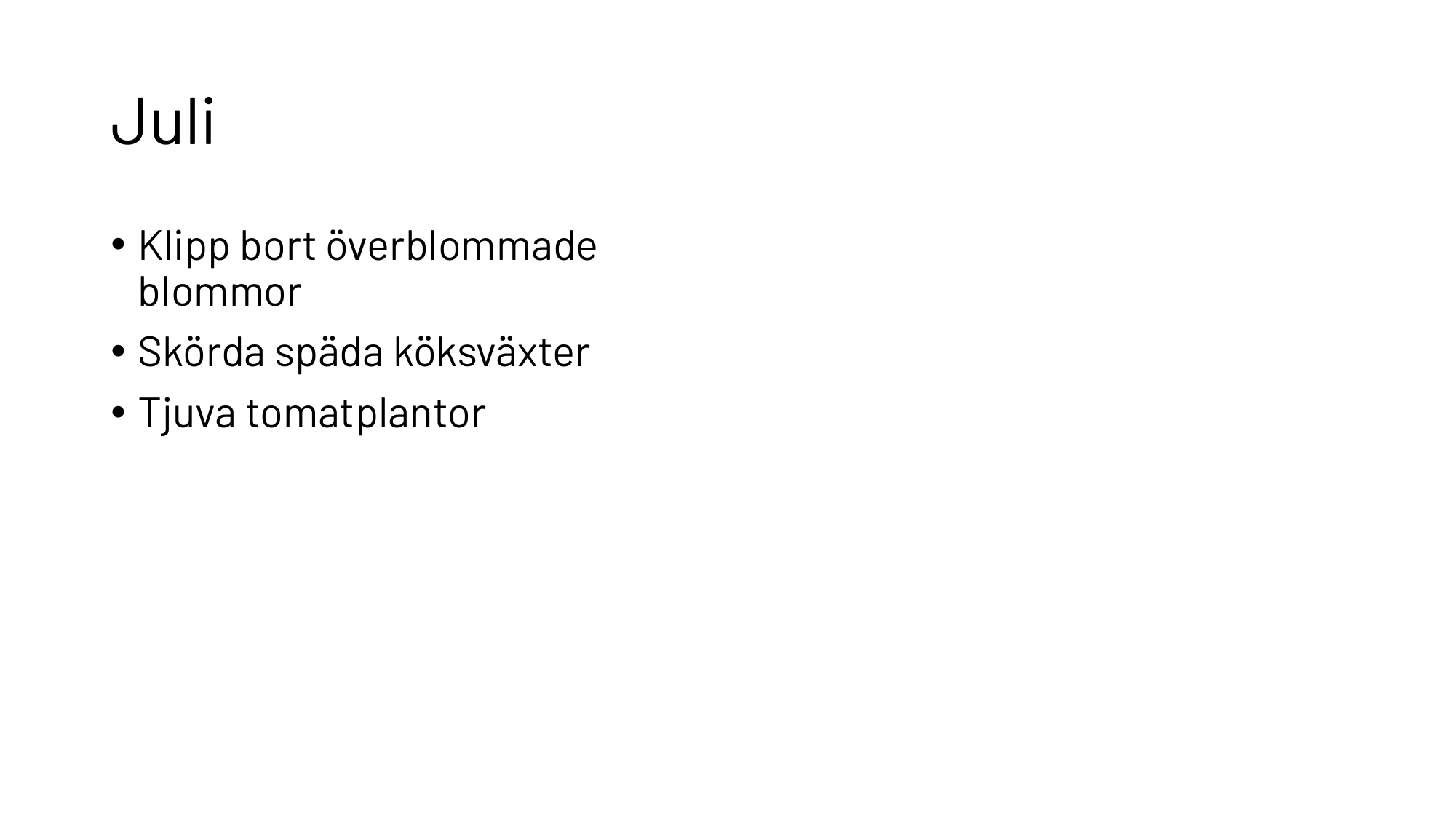

# Juli
Klipp bort överblommade blommor
Skörda späda köksväxter
Tjuva tomatplantor